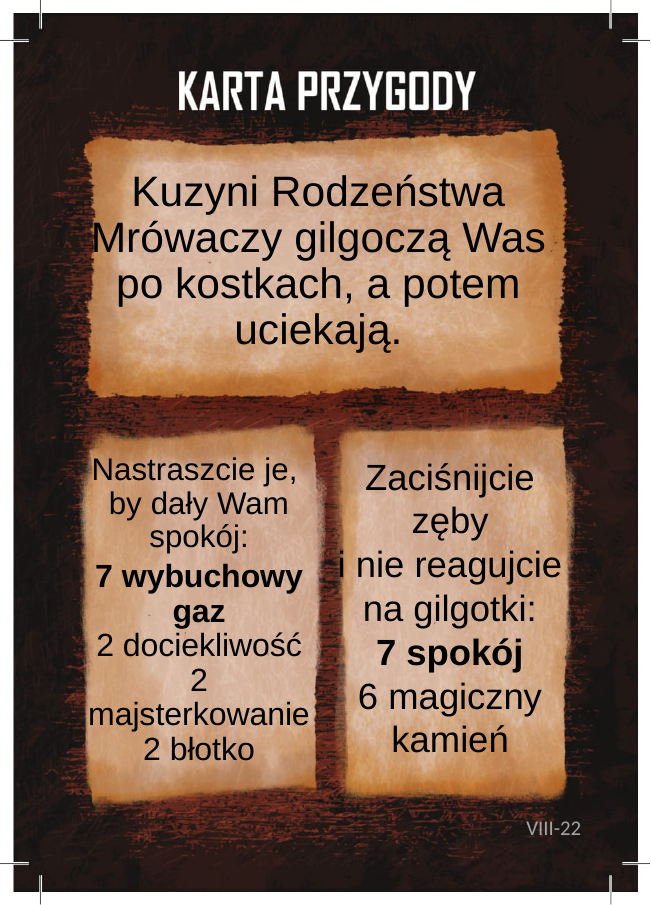

# Kuzyni Rodzeństwa Mrówaczy gilgoczą Was po kostkach, a potem uciekają.
Nastraszcie je,
by dały Wam spokój:
7 wybuchowy gaz
2 dociekliwość
2 majsterkowanie
2 błotko
Zaciśnijcie zęby
i nie reagujcie na gilgotki:
7 spokój
6 magiczny kamień
VIII-22